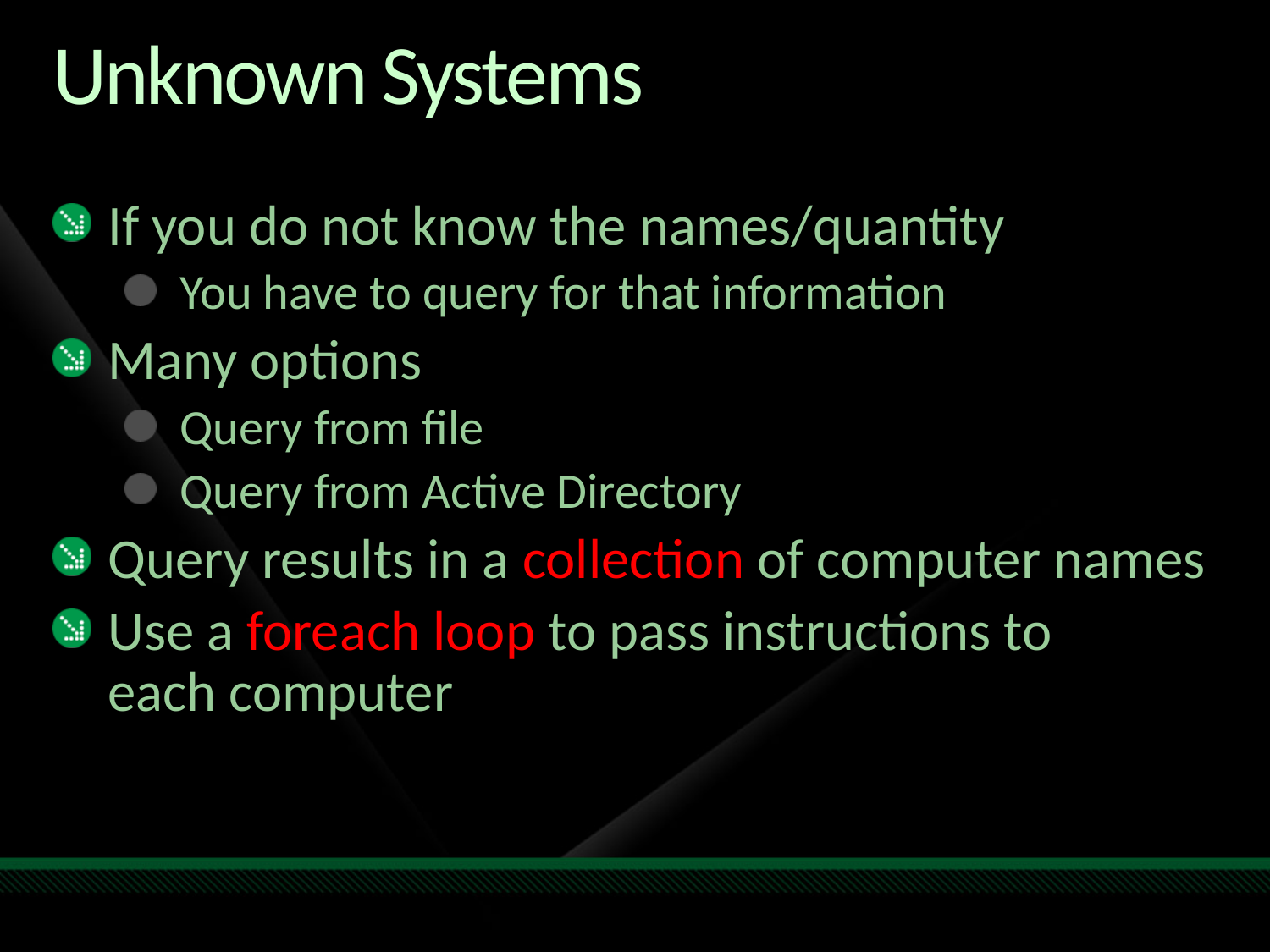

# Unknown Systems
If you do not know the names/quantity
You have to query for that information
Many options
Query from file
Query from Active Directory
Query results in a collection of computer names
Use a foreach loop to pass instructions to
each computer